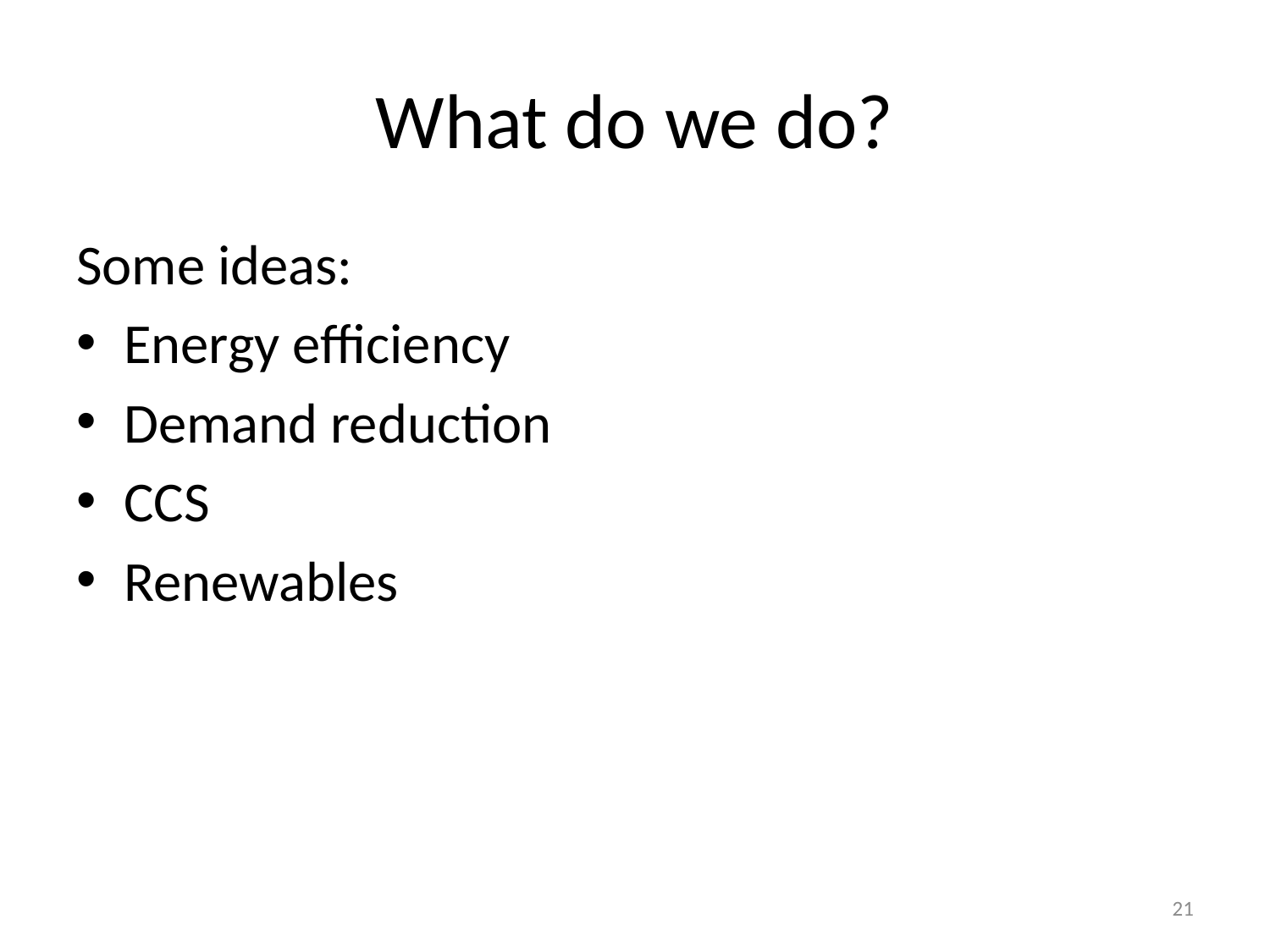

# What do we do?
Some ideas:
Energy efficiency
Demand reduction
CCS
Renewables
21